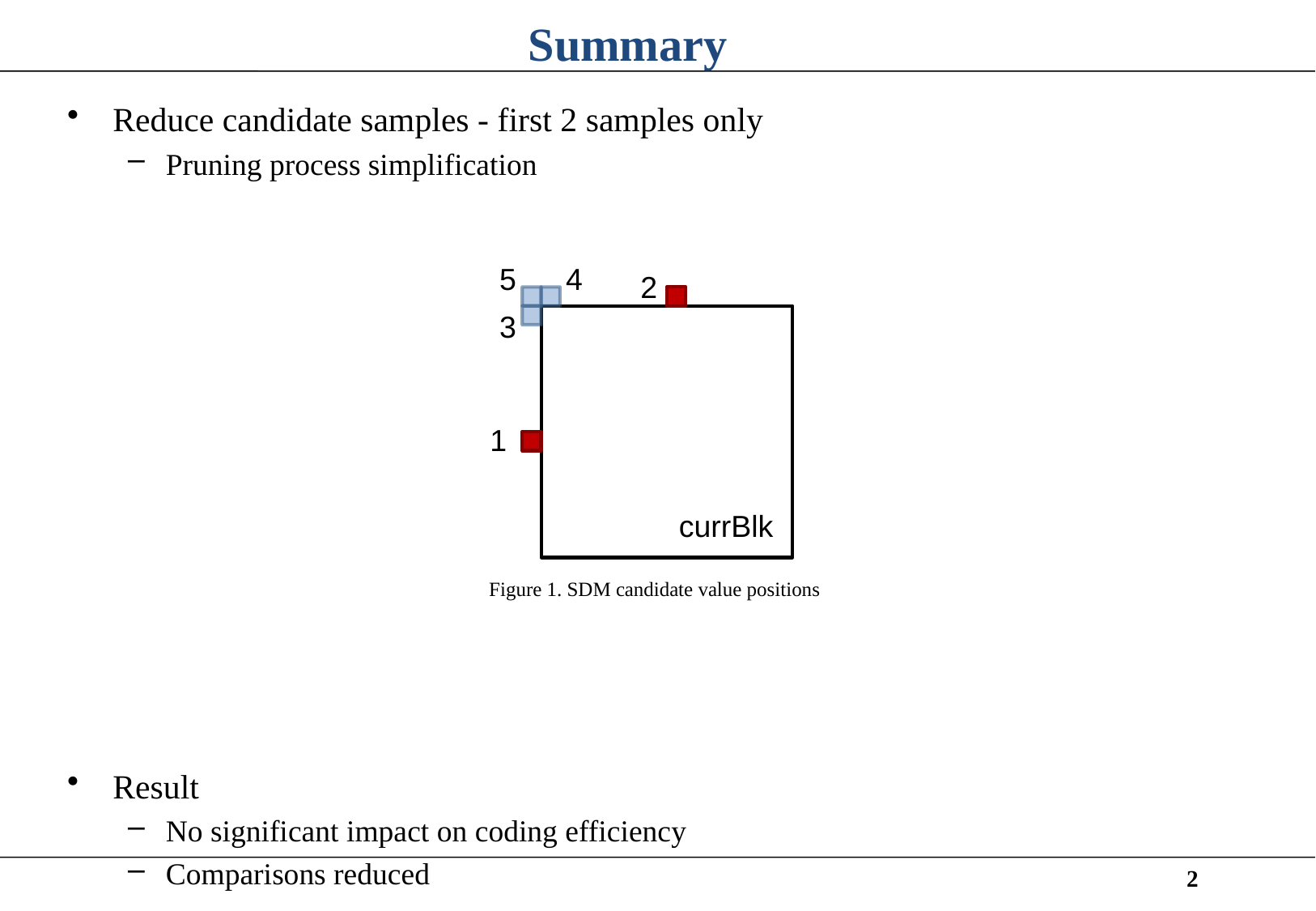

# Summary
Reduce candidate samples - first 2 samples only
Pruning process simplification

Result
No significant impact on coding efficiency
Comparisons reduced

5
4
2

currBlk
3
1
Figure 1. SDM candidate value positions
2